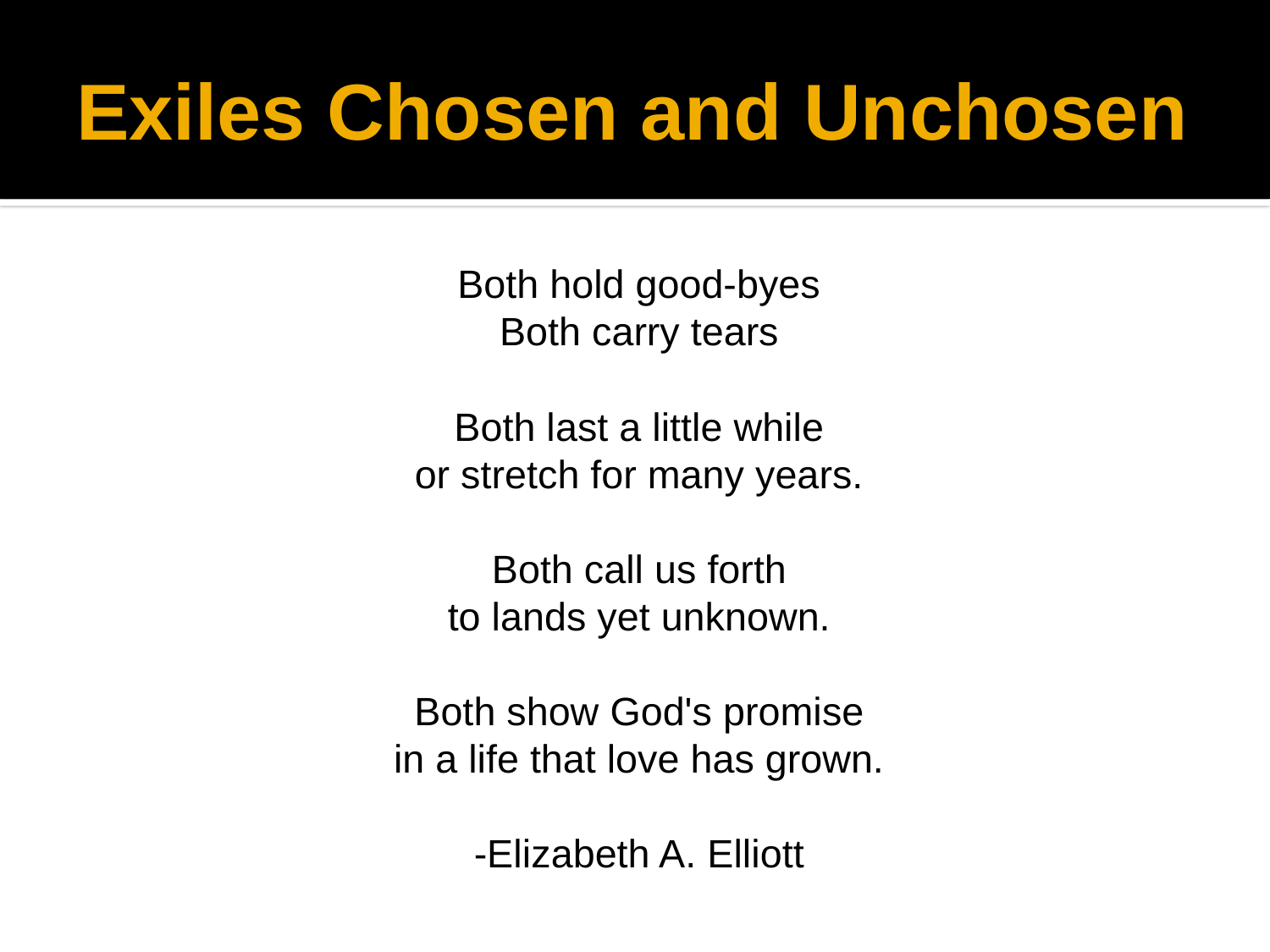

# Exiles Chosen and Unchosen
Both hold good-byes
Both carry tears

Both last a little while
or stretch for many years.

Both call us forth
to lands yet unknown.

Both show God's promise
in a life that love has grown.

-Elizabeth A. Elliott